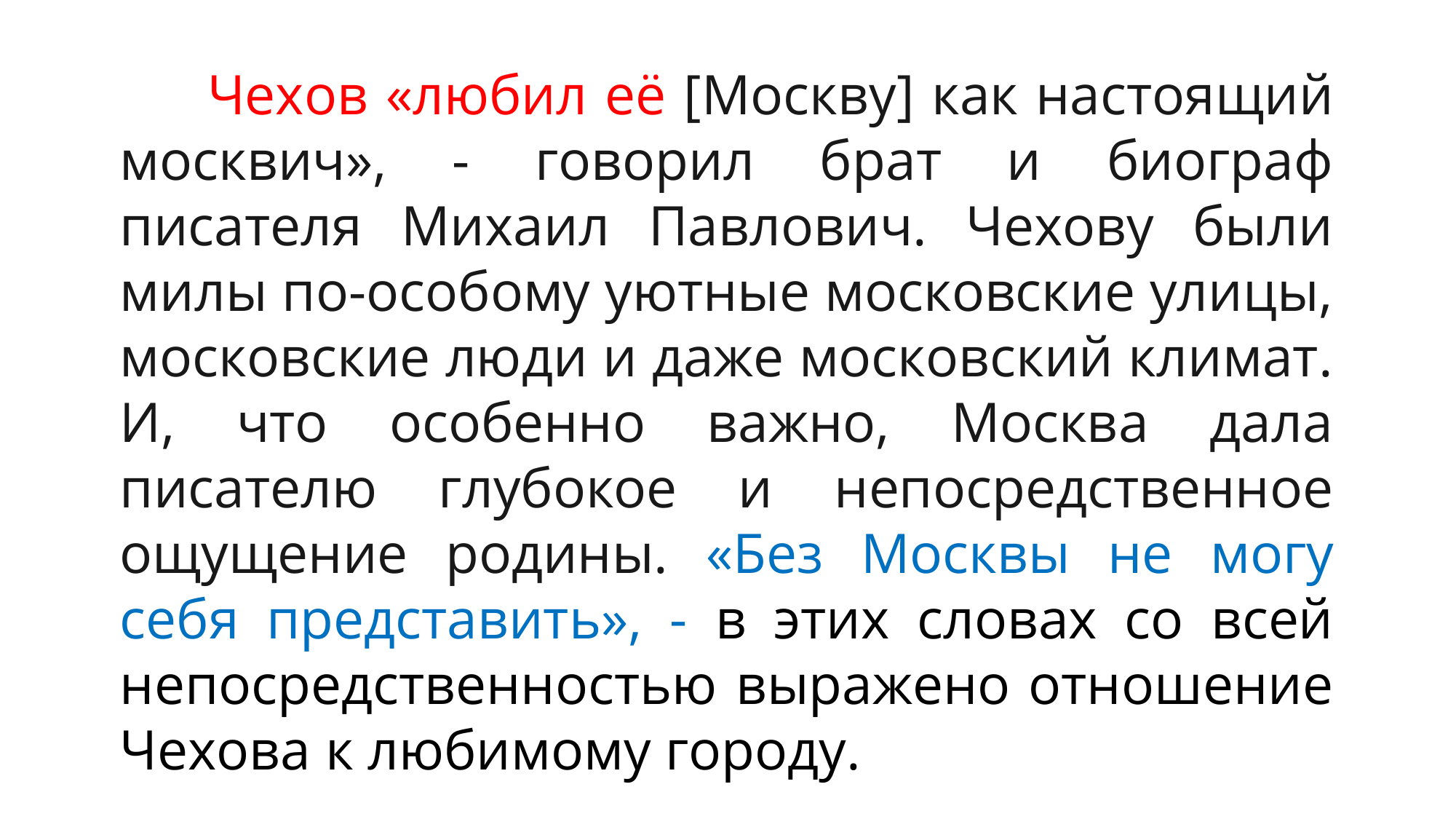

Чехов «любил её [Москву] как настоящий москвич», - говорил брат и биограф писателя Михаил Павлович. Чехову были милы по-особому уютные московские улицы, московские люди и даже московский климат. И, что особенно важно, Москва дала писателю глубокое и непосредственное ощущение родины. «Без Москвы не могу себя представить», - в этих словах со всей непосредственностью выражено отношение Чехова к любимому городу.